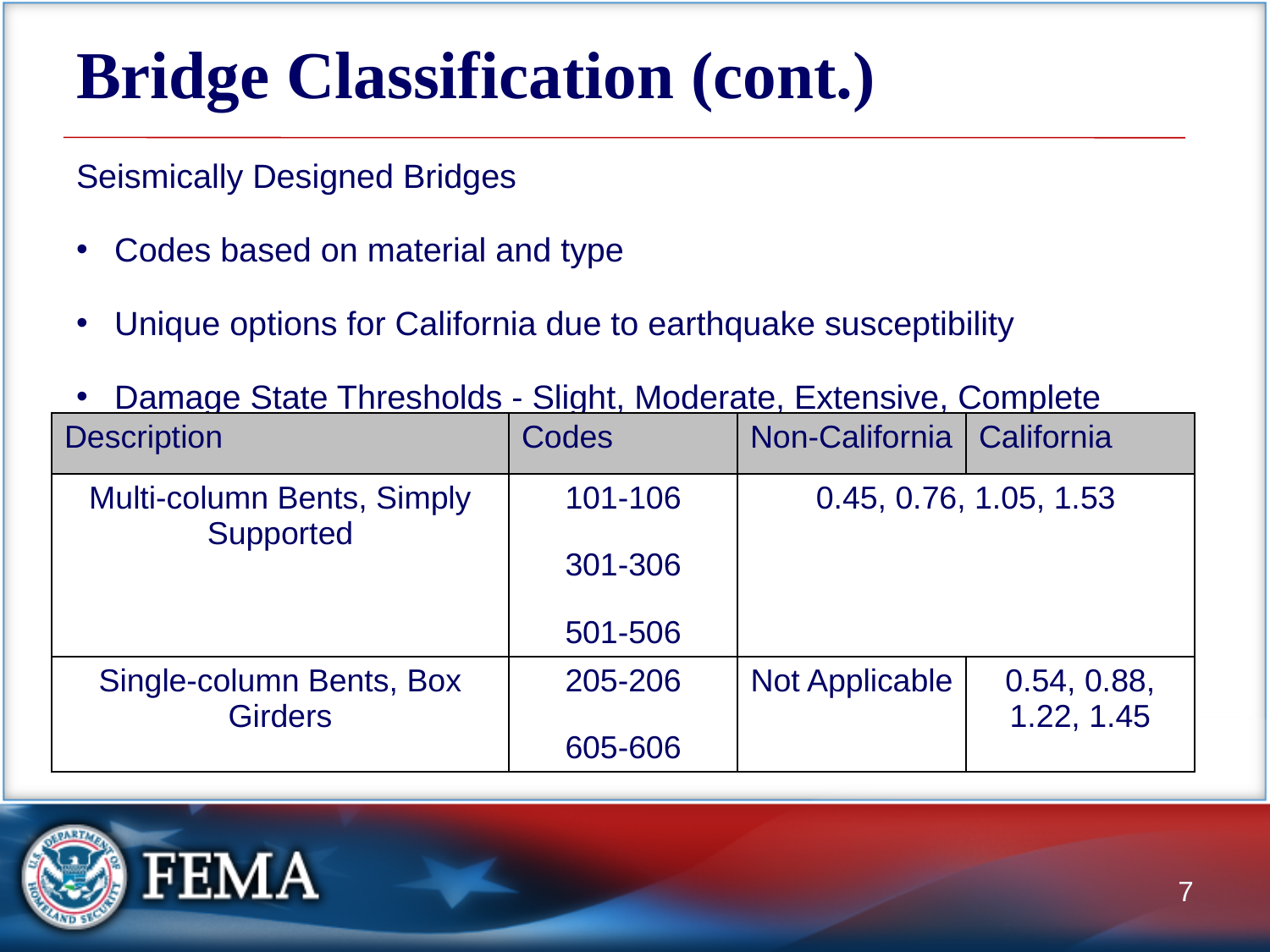

# Bridge Classification (cont.)
Seismically Designed Bridges
Codes based on material and type
Unique options for California due to earthquake susceptibility
Damage State Thresholds - Slight, Moderate, Extensive, Complete

| Description | Codes | Non-California | California |
| --- | --- | --- | --- |
| Multi-column Bents, Simply Supported | 101-106 301-306 501-506 | 0.45, 0.76, 1.05, 1.53 |  |
| Single-column Bents, Box Girders | 205-206 605-606 | Not Applicable | 0.54, 0.88, 1.22, 1.45 |
7